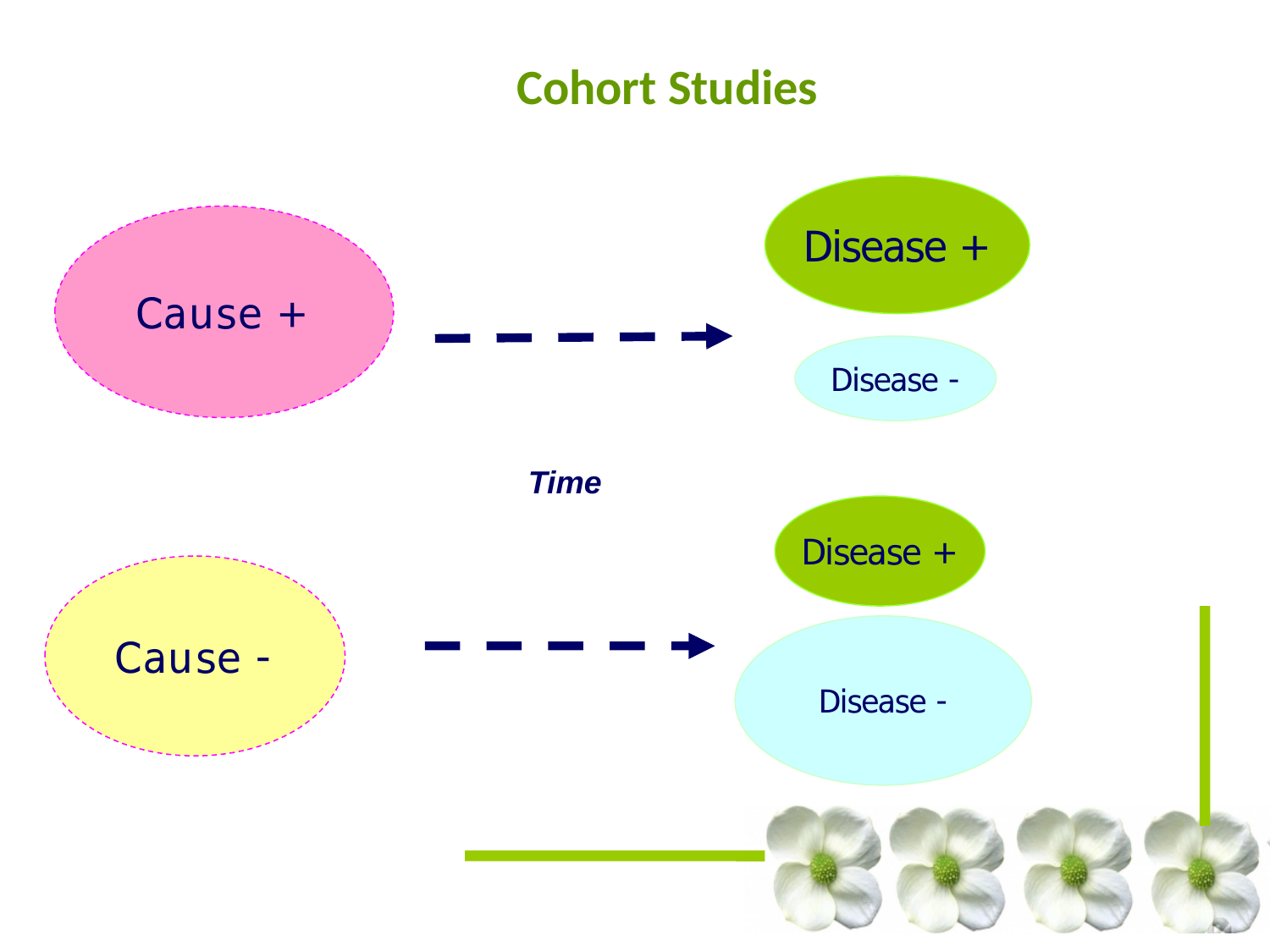

# Cohort Studies
Disease +
Cause +

Disease -
Time
Disease +
Cause -
Disease -